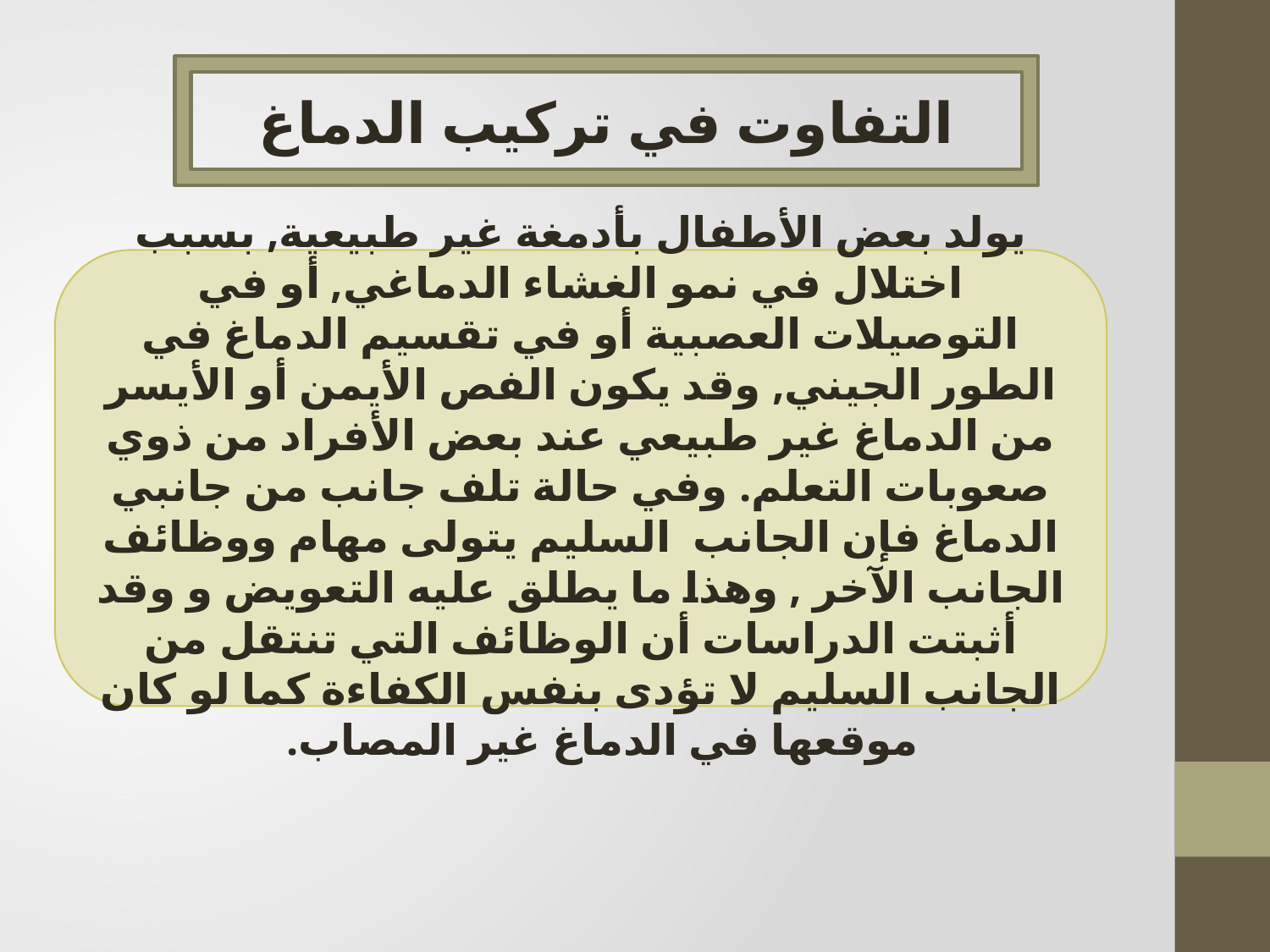

التفاوت في تركيب الدماغ

يولد بعض الأطفال بأدمغة غير طبيعية, بسبب اختلال في نمو الغشاء الدماغي, أو في التوصيلات العصبية أو في تقسيم الدماغ في الطور الجيني, وقد يكون الفص الأيمن أو الأيسر من الدماغ غير طبيعي عند بعض الأفراد من ذوي صعوبات التعلم. وفي حالة تلف جانب من جانبي الدماغ فإن الجانب  السليم يتولى مهام ووظائف الجانب الآخر , وهذا ما يطلق عليه التعويض و وقد أثبتت الدراسات أن الوظائف التي تنتقل من الجانب السليم لا تؤدى بنفس الكفاءة كما لو كان موقعها في الدماغ غير المصاب.